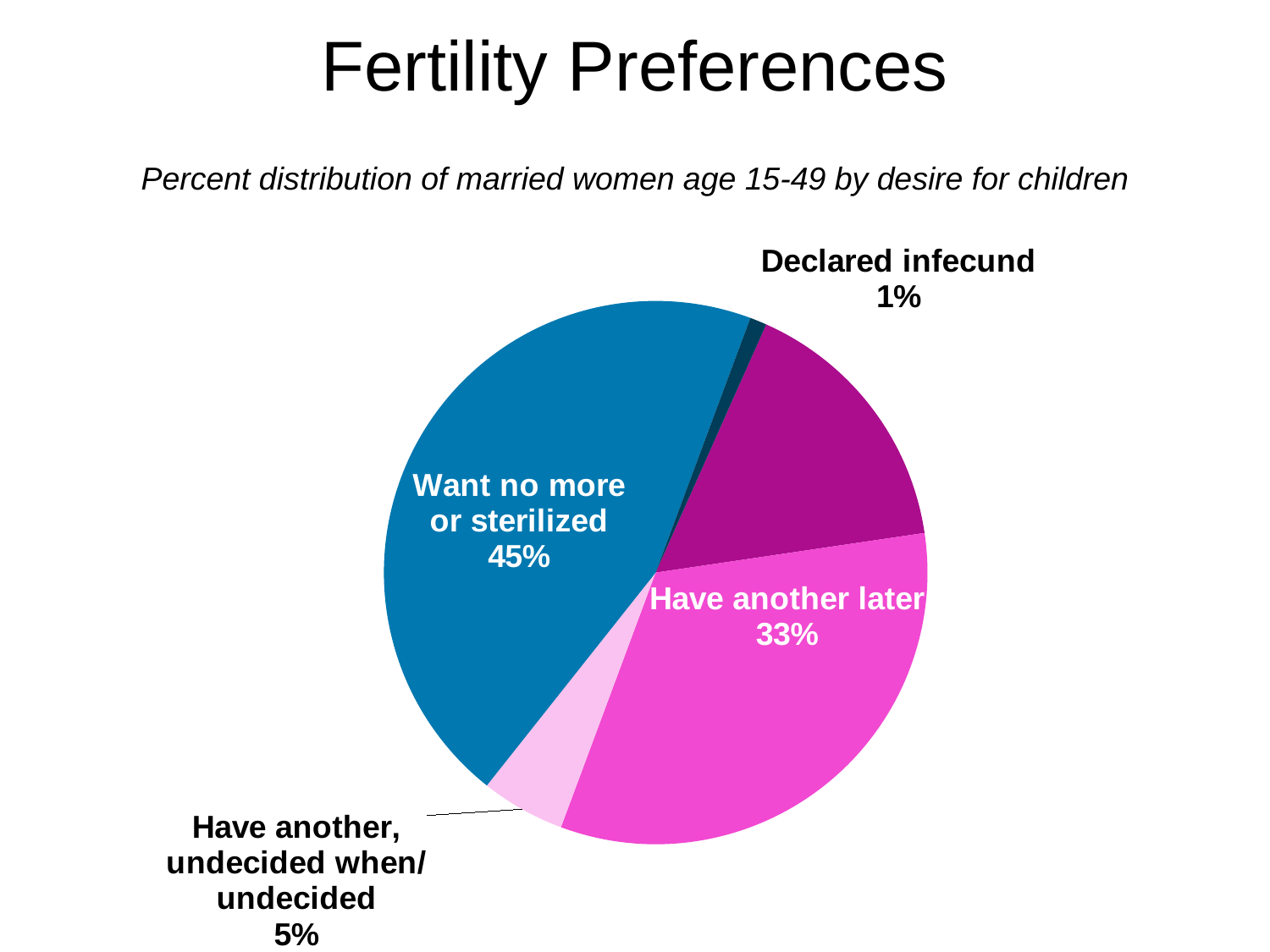

# Fertility Preferences
Percent distribution of married women age 15-49 by desire for children

### Chart

| Category | Column1 |
|---|---|
| Have another soon | 16.0 |
| Have another later | 33.0 |
| Have another, undecided when/ undecided | 5.0 |
| Want no more or sterilized | 45.0 |
| Declared infecund | 1.0 |